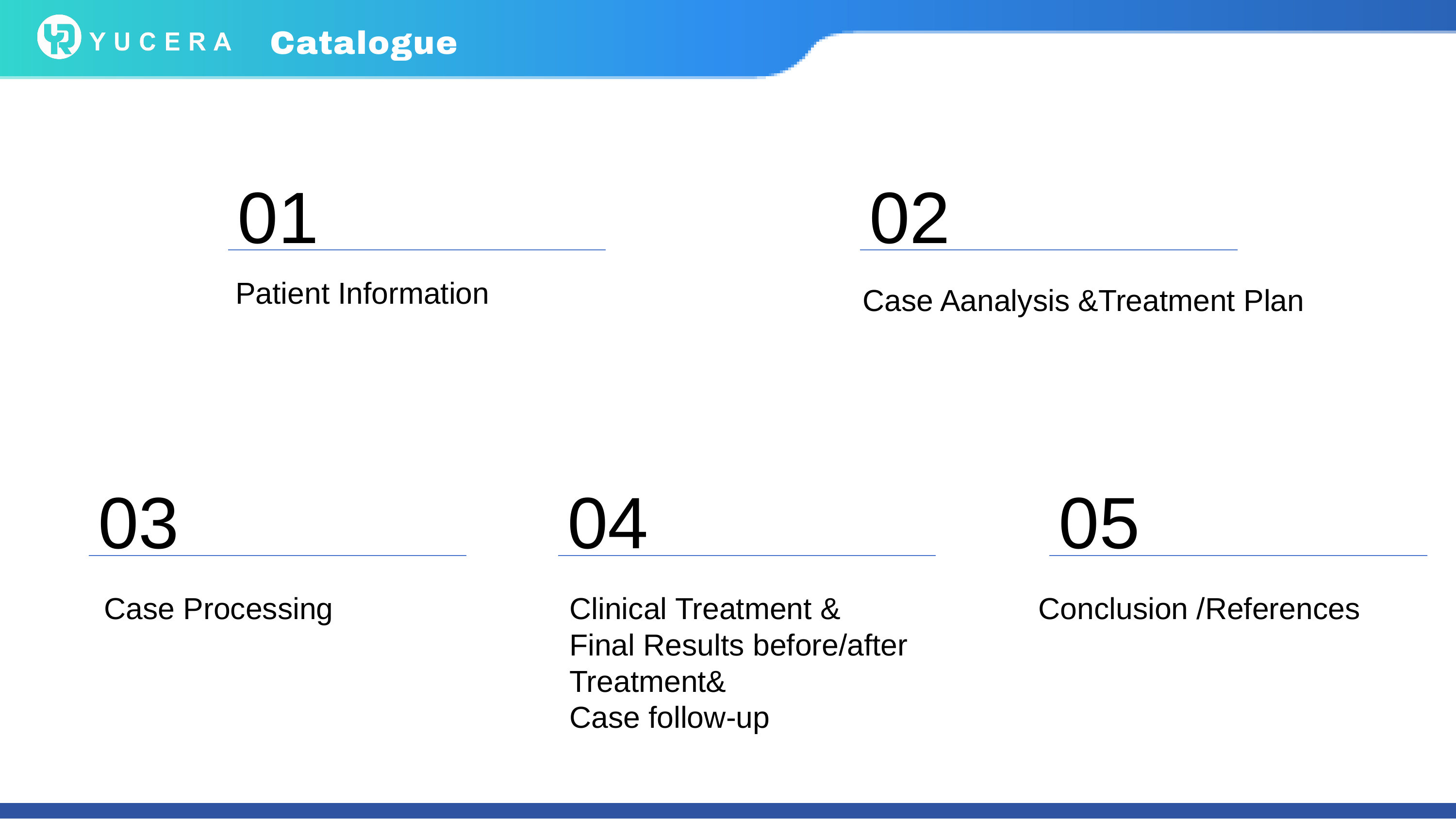

Catalogue
01
02
Patient Information
Case Aanalysis &Treatment Plan
03
04
05
Case Processing
Clinical Treatment &
Final Results before/after Treatment&
Case follow-up
Conclusion /References